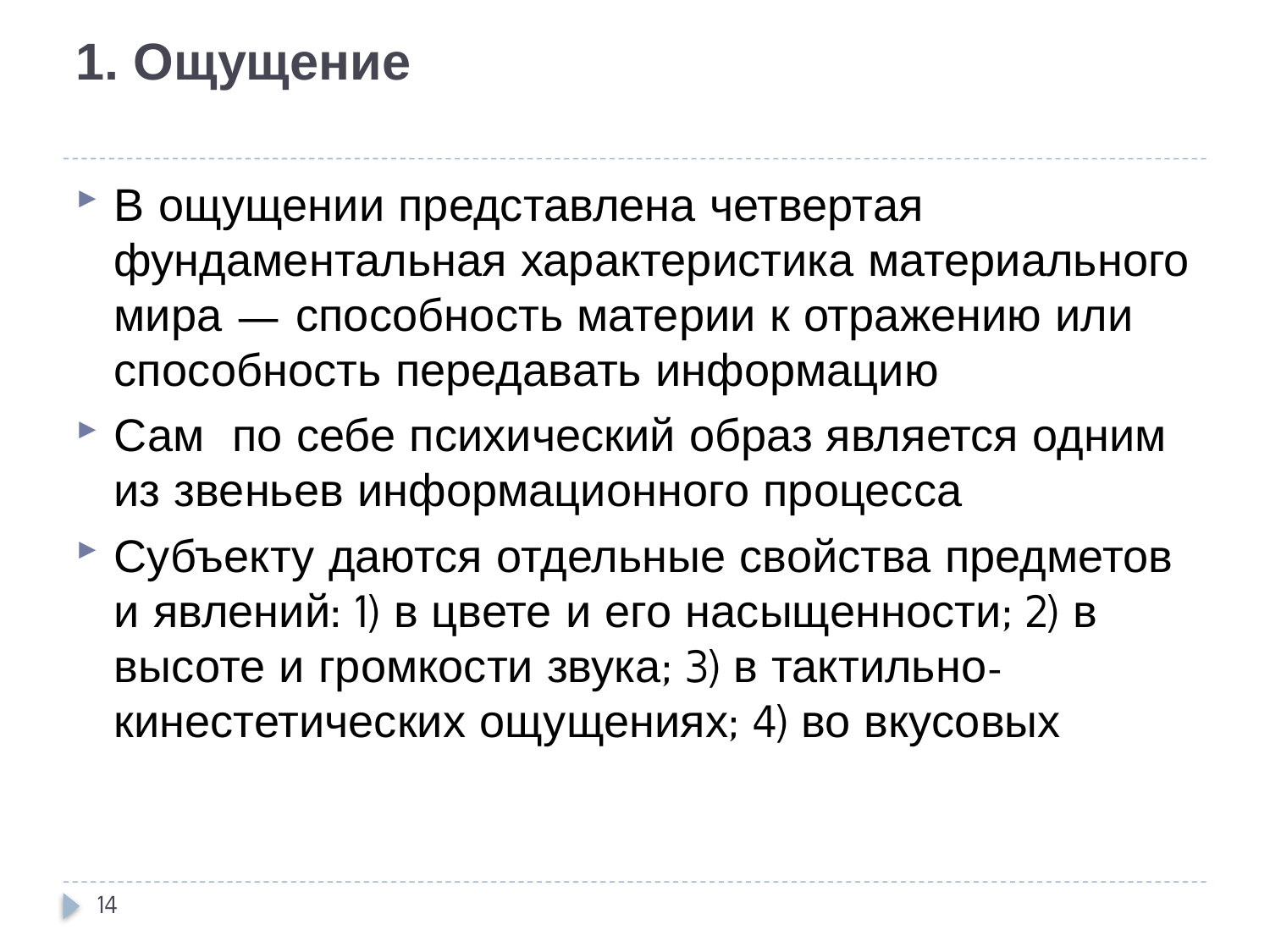

# 1. Ощущение
В ощущении представлена четвертая фундаментальная характеристика материального мира — способность материи к отражению или способность передавать информацию
Сам  по себе психический образ является одним из звеньев информационного процесса
Субъекту даются отдельные свойства предметов и явлений: 1) в цвете и его насыщенности; 2) в высоте и громкости звука; 3) в тактильно-кинестетических ощущениях; 4) во вкусовых
14